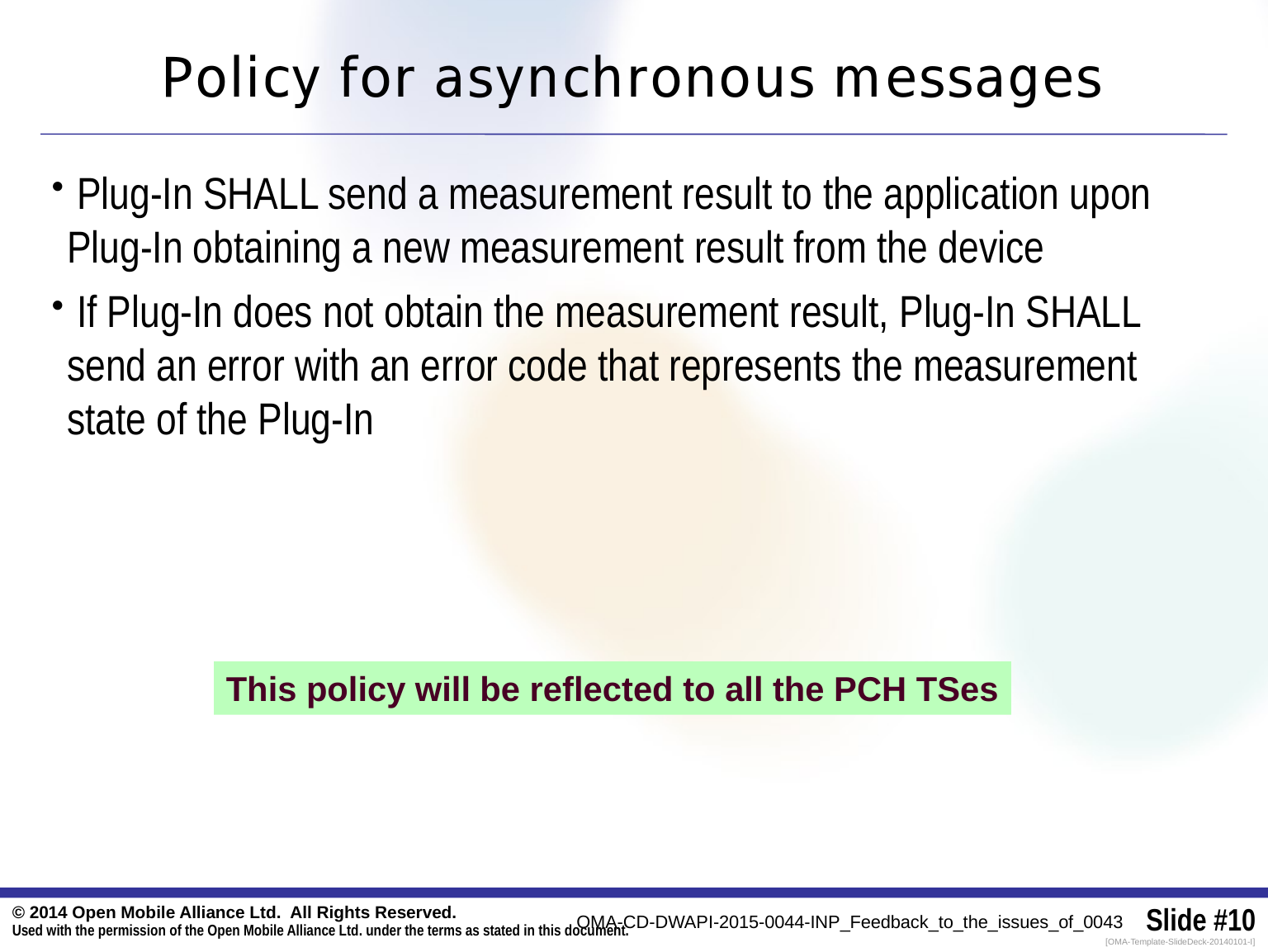

# Policy for asynchronous messages
 Plug-In SHALL send a measurement result to the application upon Plug-In obtaining a new measurement result from the device
 If Plug-In does not obtain the measurement result, Plug-In SHALL send an error with an error code that represents the measurement state of the Plug-In
This policy will be reflected to all the PCH TSes